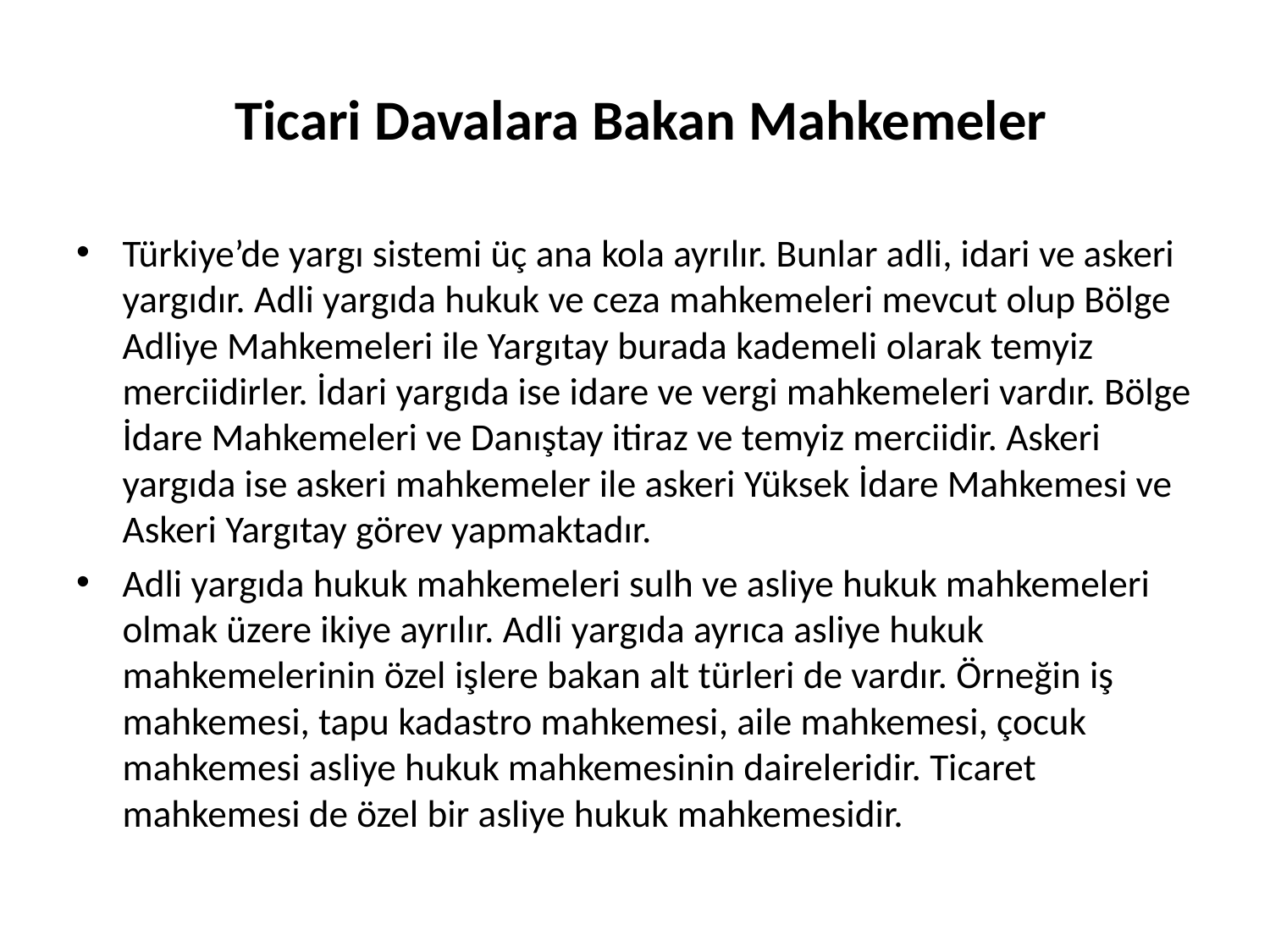

# Ticari Davalara Bakan Mahkemeler
Türkiye’de yargı sistemi üç ana kola ayrılır. Bunlar adli, idari ve askeri yargıdır. Adli yargıda hukuk ve ceza mahkemeleri mevcut olup Bölge Adliye Mahkemeleri ile Yargıtay burada kademeli olarak temyiz merciidirler. İdari yargıda ise idare ve vergi mahkemeleri vardır. Bölge İdare Mahkemeleri ve Danıştay itiraz ve temyiz merciidir. Askeri yargıda ise askeri mahkemeler ile askeri Yüksek İdare Mahkemesi ve Askeri Yargıtay görev yapmaktadır.
Adli yargıda hukuk mahkemeleri sulh ve asliye hukuk mahkemeleri olmak üzere ikiye ayrılır. Adli yargıda ayrıca asliye hukuk mahkemelerinin özel işlere bakan alt türleri de vardır. Örneğin iş mahkemesi, tapu kadastro mahkemesi, aile mahkemesi, çocuk mahkemesi asliye hukuk mahkemesinin daireleridir. Ticaret mahkemesi de özel bir asliye hukuk mahkemesidir.